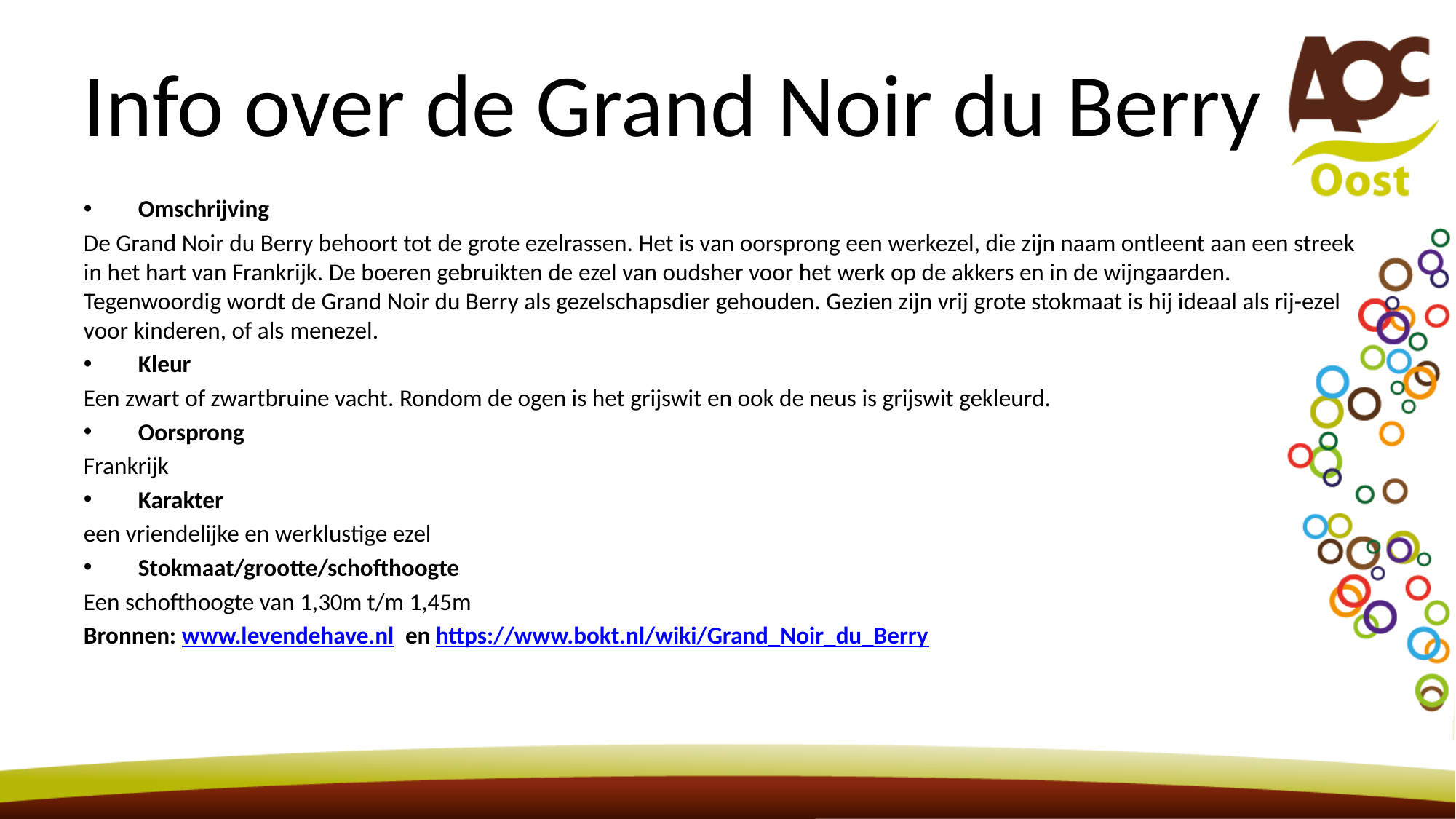

# Info over de Grand Noir du Berry
Omschrijving
De Grand Noir du Berry behoort tot de grote ezelrassen. Het is van oorsprong een werkezel, die zijn naam ontleent aan een streek in het hart van Frankrijk. De boeren gebruikten de ezel van oudsher voor het werk op de akkers en in de wijngaarden. Tegenwoordig wordt de Grand Noir du Berry als gezelschapsdier gehouden. Gezien zijn vrij grote stokmaat is hij ideaal als rij-ezel voor kinderen, of als menezel.
Kleur
Een zwart of zwartbruine vacht. Rondom de ogen is het grijswit en ook de neus is grijswit gekleurd.
Oorsprong
Frankrijk
Karakter
een vriendelijke en werklustige ezel
Stokmaat/grootte/schofthoogte
Een schofthoogte van 1,30m t/m 1,45m
Bronnen: www.levendehave.nl  en https://www.bokt.nl/wiki/Grand_Noir_du_Berry